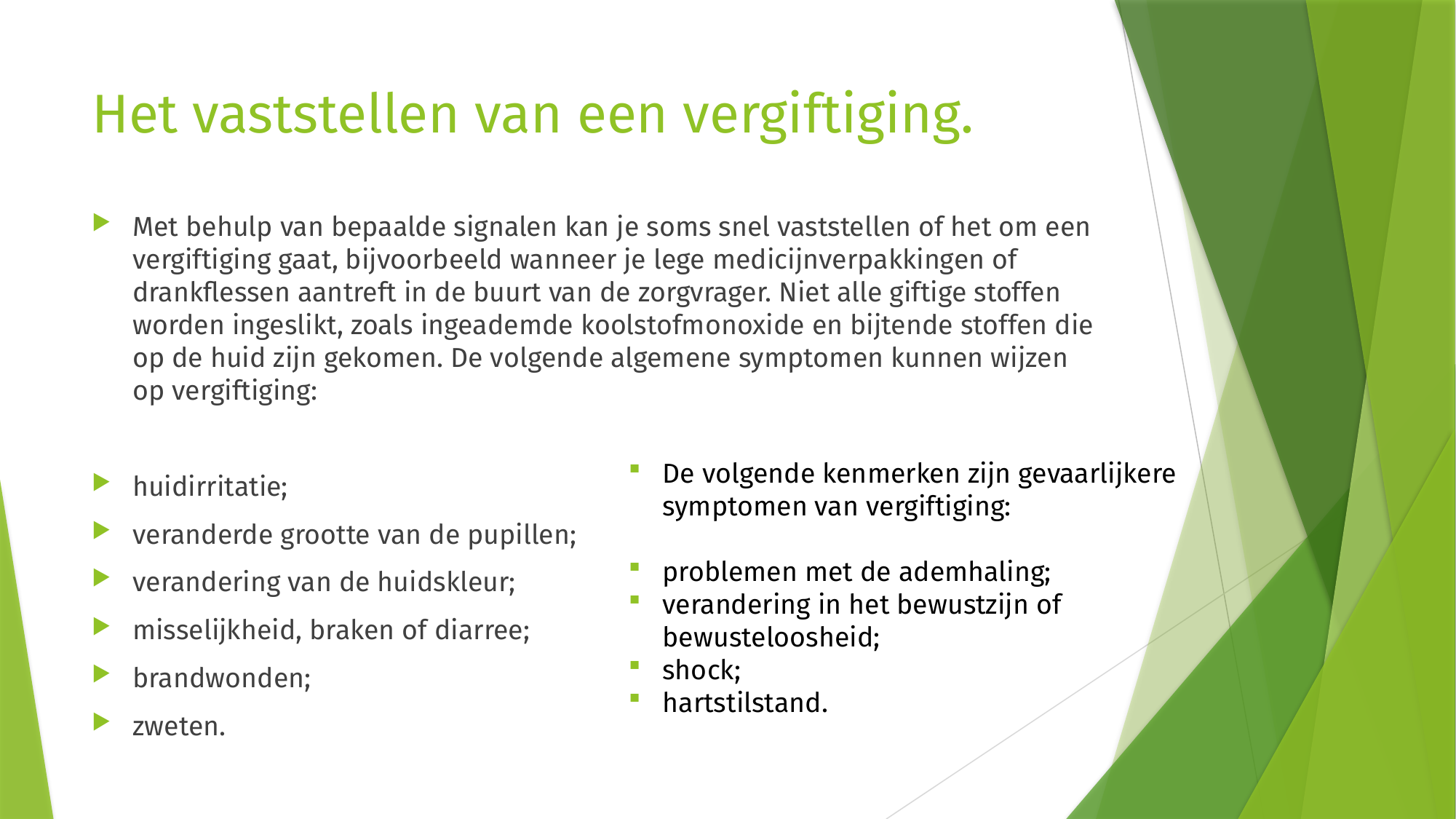

# Het vaststellen van een vergiftiging.
Met behulp van bepaalde signalen kan je soms snel vaststellen of het om een vergiftiging gaat, bijvoorbeeld wanneer je lege medicijnverpakkingen of drankflessen aantreft in de buurt van de zorgvrager. Niet alle giftige stoffen worden ingeslikt, zoals ingeademde koolstofmonoxide en bijtende stoffen die op de huid zijn gekomen. De volgende algemene symptomen kunnen wijzen op vergiftiging:

huidirritatie;
veranderde grootte van de pupillen;
verandering van de huidskleur;
misselijkheid, braken of diarree;
brandwonden;
zweten.

De volgende kenmerken zijn gevaarlijkere symptomen van vergiftiging:

problemen met de ademhaling;
verandering in het bewustzijn of bewusteloosheid;
shock;
hartstilstand.